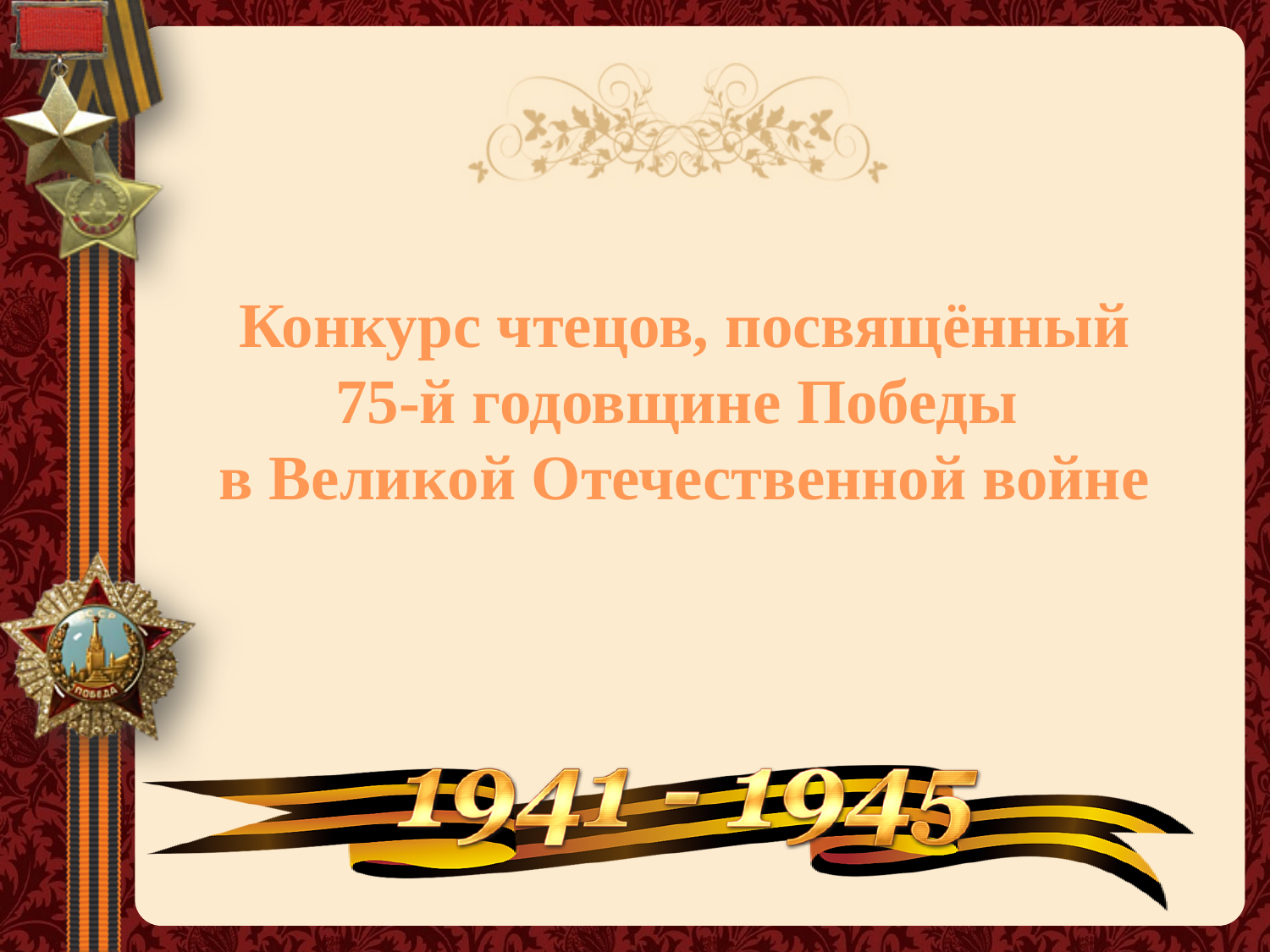

# Конкурс чтецов, посвящённый 75-й годовщине Победы в Великой Отечественной войне